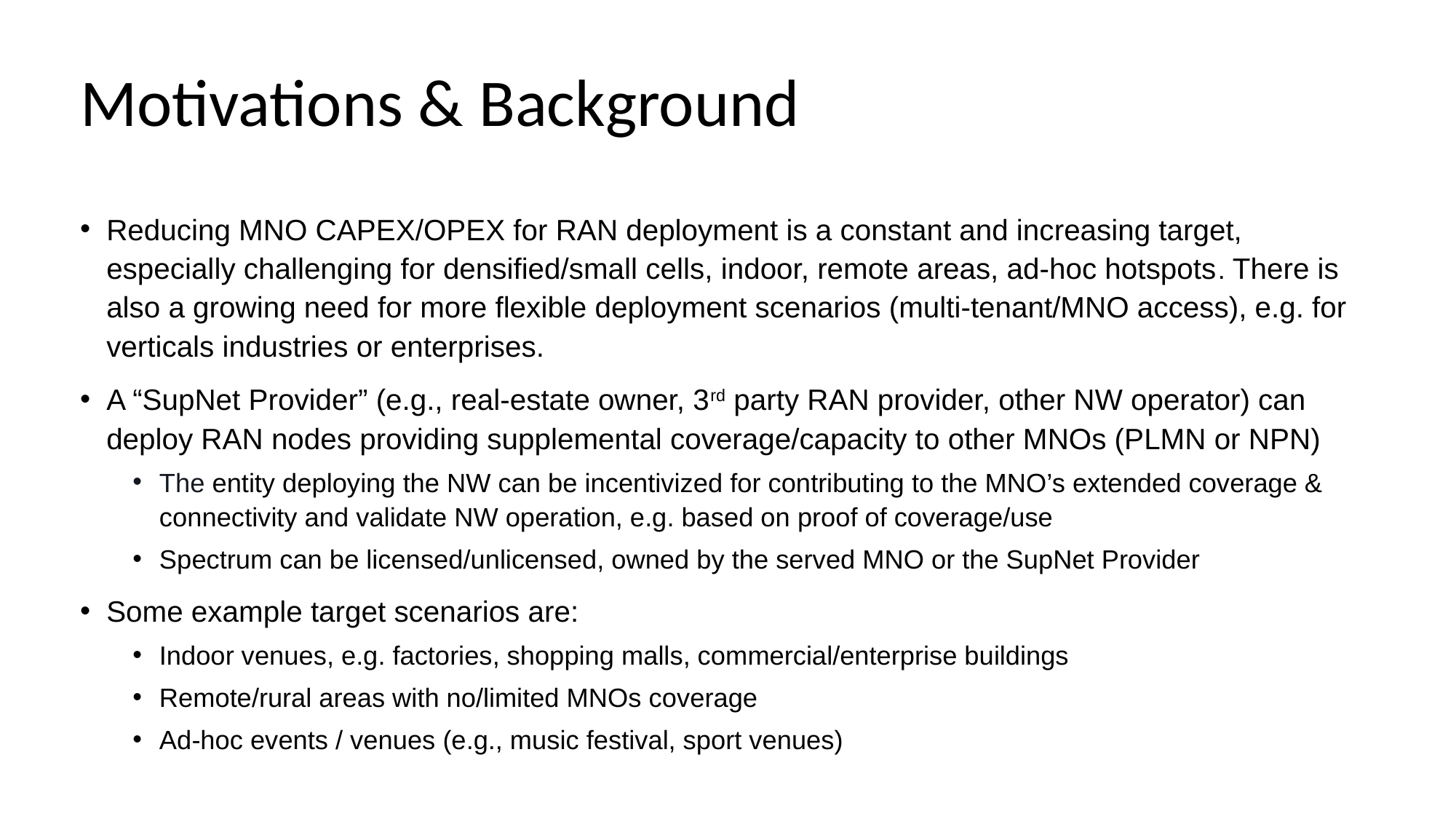

# Motivations & Background
Reducing MNO CAPEX/OPEX for RAN deployment is a constant and increasing target, especially challenging for densified/small cells, indoor, remote areas, ad-hoc hotspots. There is also a growing need for more flexible deployment scenarios (multi-tenant/MNO access), e.g. for verticals industries or enterprises.
A “SupNet Provider” (e.g., real-estate owner, 3rd party RAN provider, other NW operator) can deploy RAN nodes providing supplemental coverage/capacity to other MNOs (PLMN or NPN)
The entity deploying the NW can be incentivized for contributing to the MNO’s extended coverage & connectivity and validate NW operation, e.g. based on proof of coverage/use
Spectrum can be licensed/unlicensed, owned by the served MNO or the SupNet Provider
Some example target scenarios are:
Indoor venues, e.g. factories, shopping malls, commercial/enterprise buildings
Remote/rural areas with no/limited MNOs coverage
Ad-hoc events / venues (e.g., music festival, sport venues)